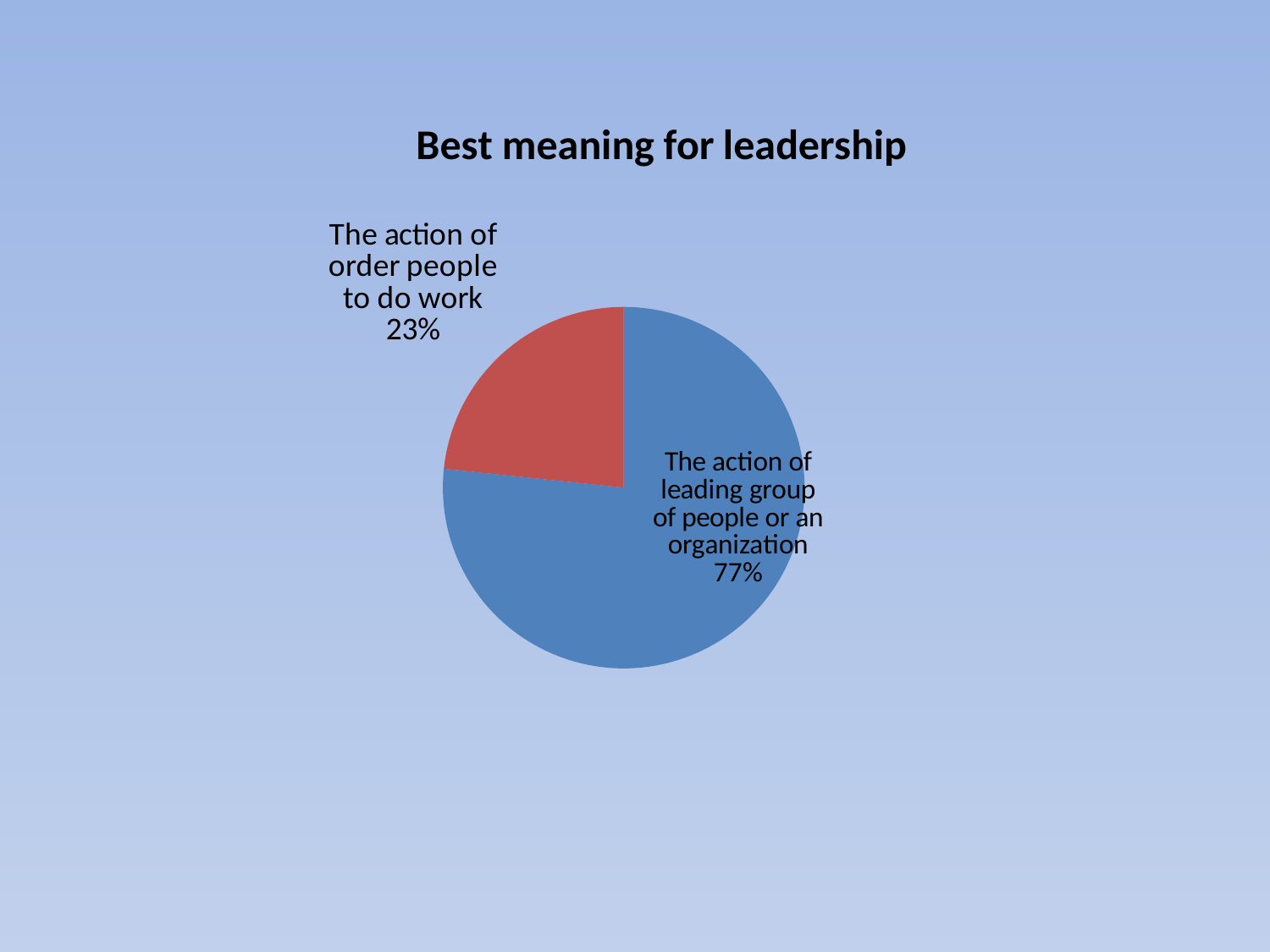

### Chart: Best meaning for leadership

| Category |  |
|---|---|